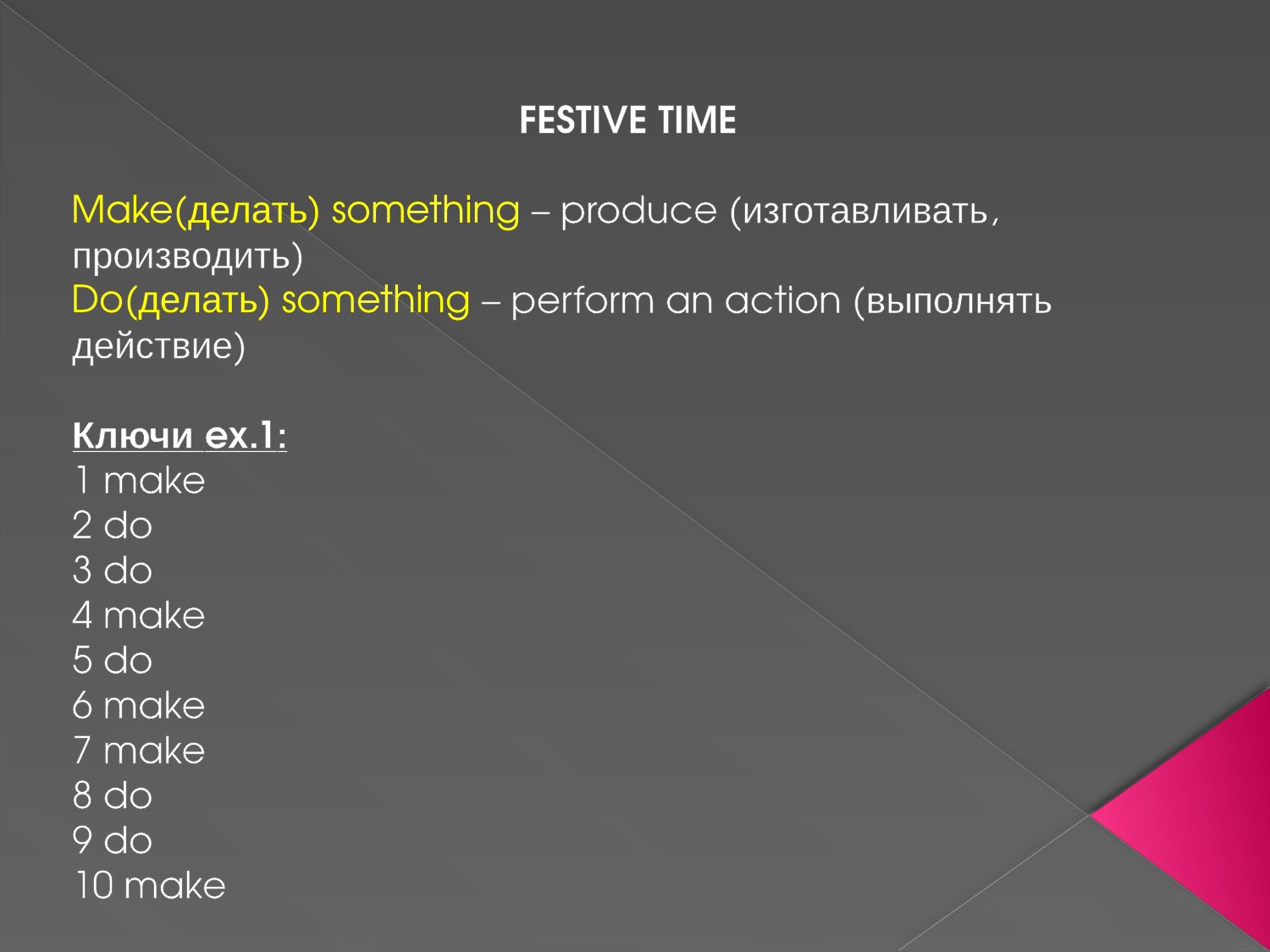

#
FESTIVE TIME

Make(делать) something – produce (изготавливать, производить)
Do(делать) something – perform an action (выполнять действие)

Ключи ex.1:
1 make
2 do
3 do
4 make
5 do
6 make
7 make
8 do
9 do
10 make